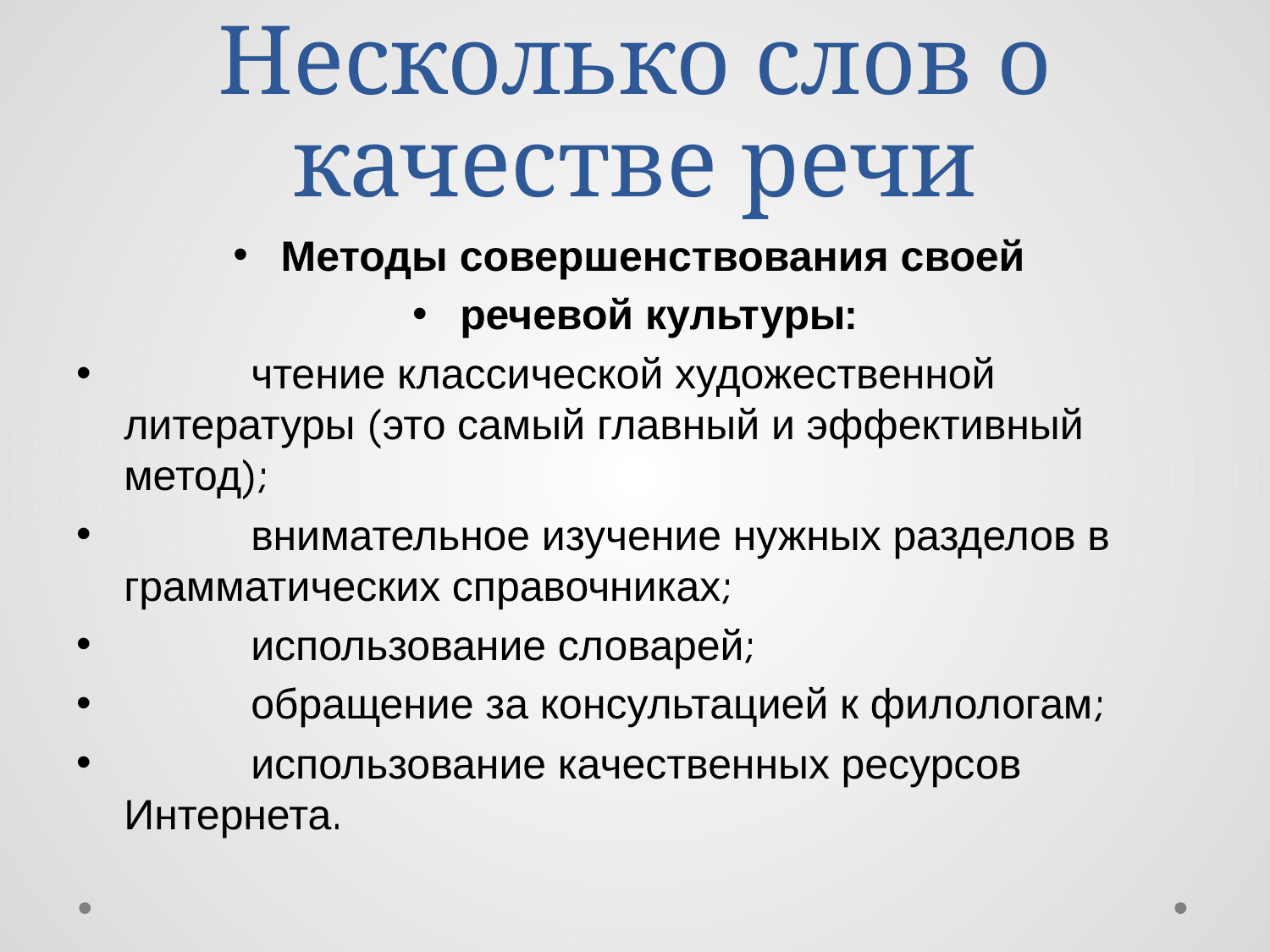

# Несколько слов о качестве речи
Методы совершенствования своей
речевой культуры:
	чтение классической художественной литературы (это самый главный и эффективный метод);
	внимательное изучение нужных разделов в грамматических справочниках;
	использование словарей;
	обращение за консультацией к филологам;
	использование качественных ресурсов Интернета.